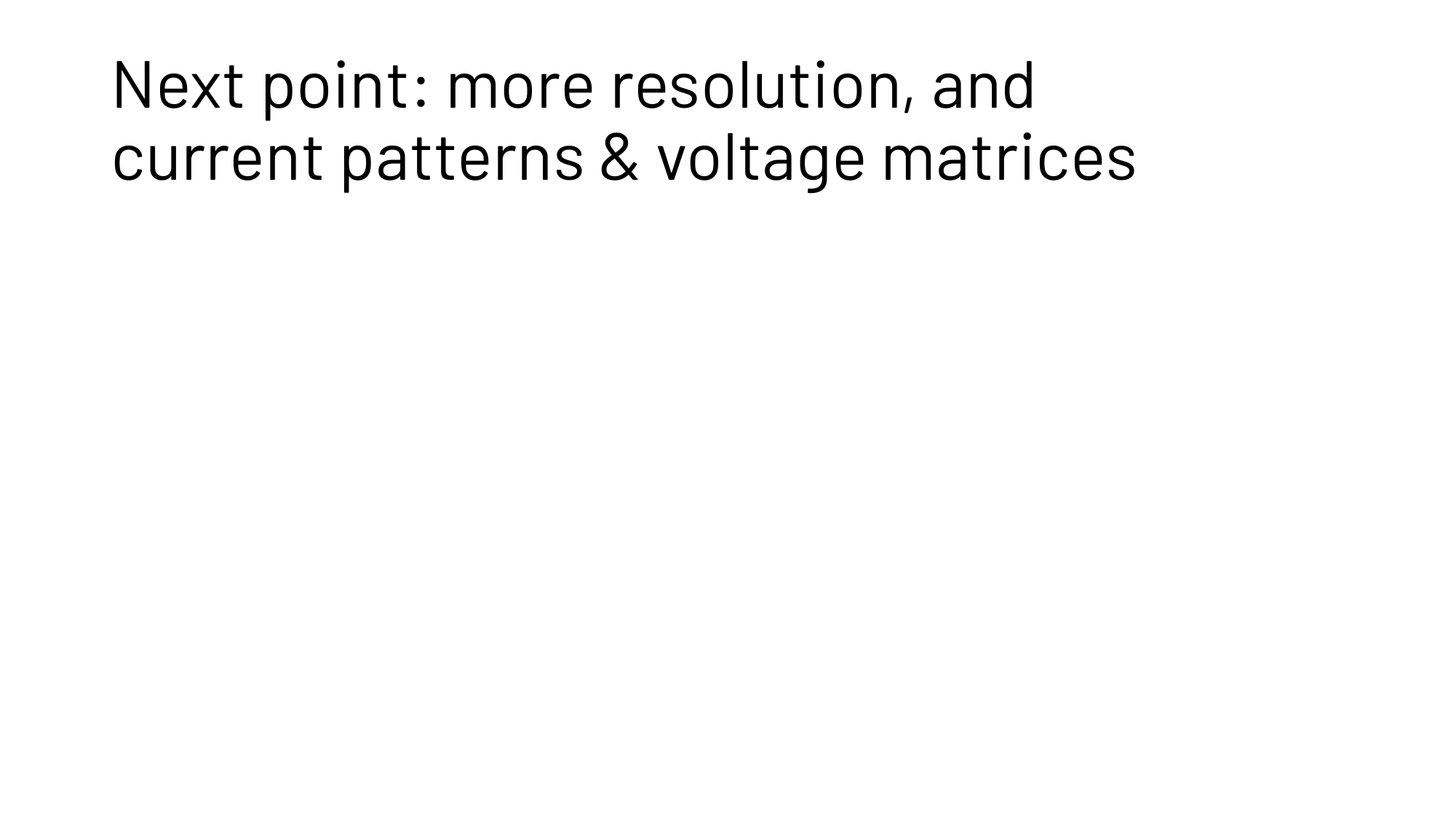

# Next point: more resolution, and current patterns & voltage matrices